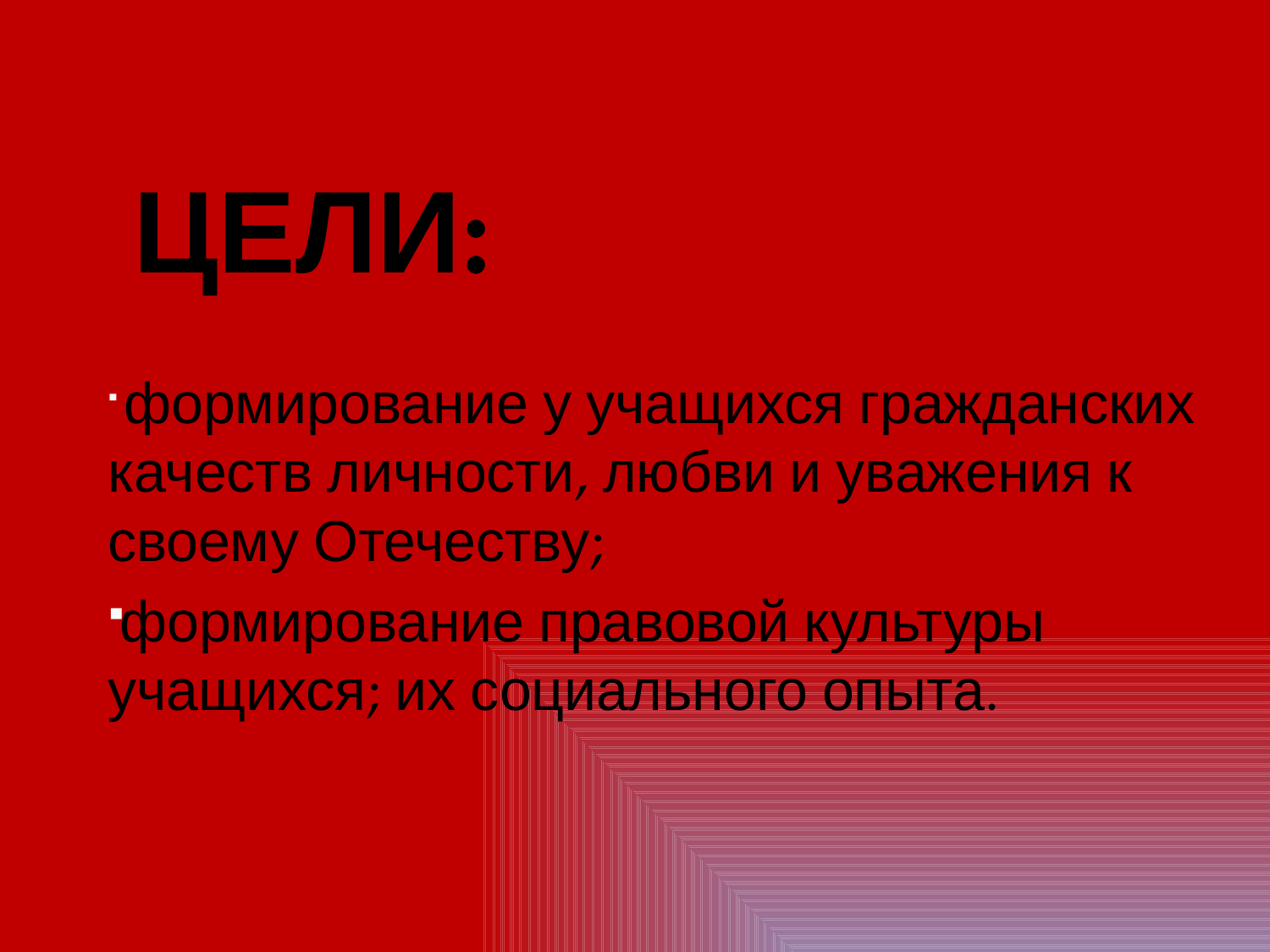

# ЦелИ:
 формирование у учащихся гражданских качеств личности, любви и уважения к своему Отечеству;
формирование правовой культуры учащихся; их социального опыта.